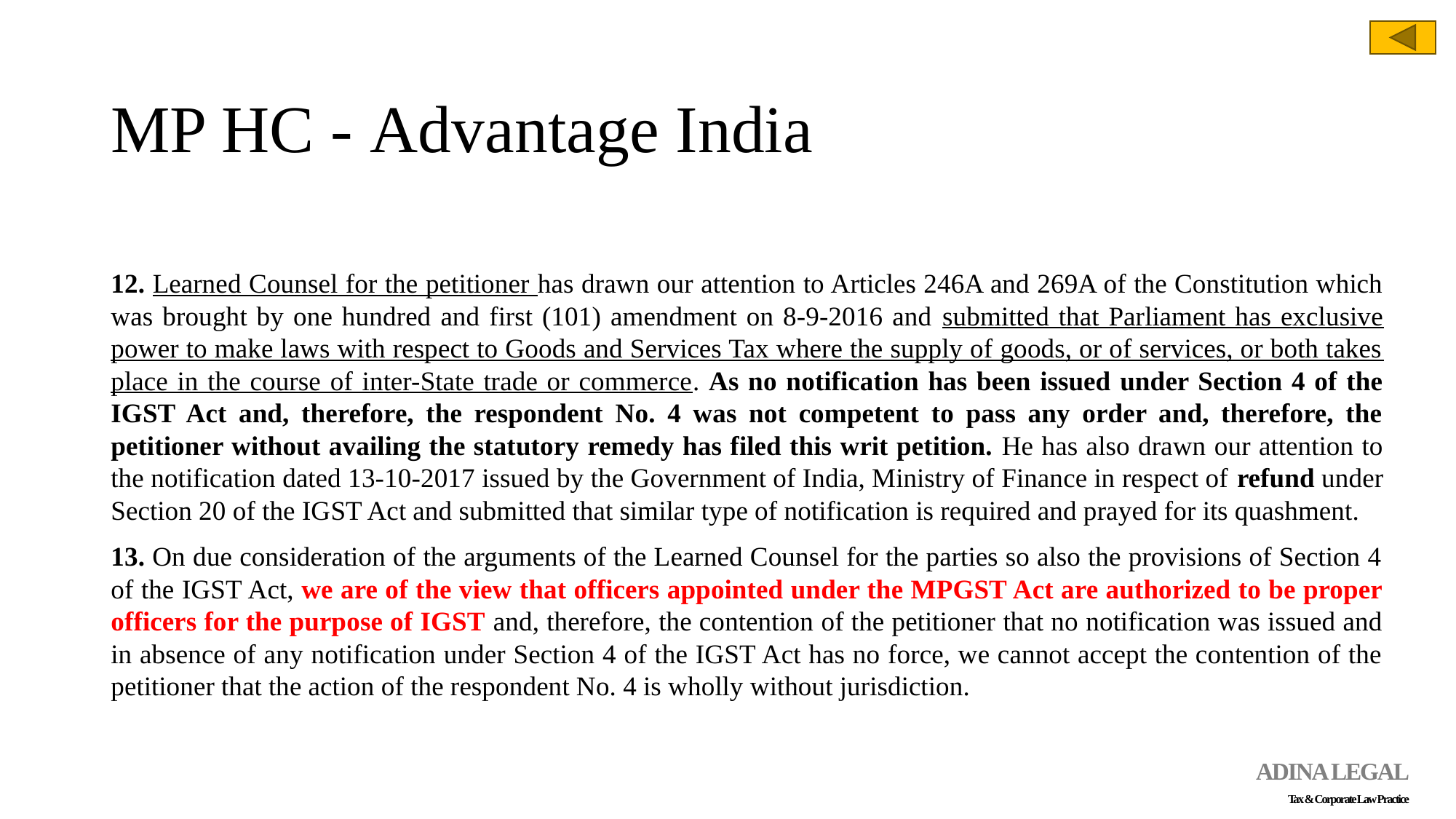

# MP HC - Advantage India

12. Learned Counsel for the petitioner has drawn our attention to Articles 246A and 269A of the Constitution which was brought by one hundred and first (101) amendment on 8-9-2016 and submitted that Parliament has exclusive power to make laws with respect to Goods and Services Tax where the supply of goods, or of services, or both takes place in the course of inter-State trade or commerce. As no notification has been issued under Section 4 of the IGST Act and, therefore, the respondent No. 4 was not competent to pass any order and, therefore, the petitioner without availing the statutory remedy has filed this writ petition. He has also drawn our attention to the notification dated 13-10-2017 issued by the Government of India, Ministry of Finance in respect of refund under Section 20 of the IGST Act and submitted that similar type of notification is required and prayed for its quashment.
13. On due consideration of the arguments of the Learned Counsel for the parties so also the provisions of Section 4 of the IGST Act, we are of the view that officers appointed under the MPGST Act are authorized to be proper officers for the purpose of IGST and, therefore, the contention of the petitioner that no notification was issued and in absence of any notification under Section 4 of the IGST Act has no force, we cannot accept the contention of the petitioner that the action of the respondent No. 4 is wholly without jurisdiction.